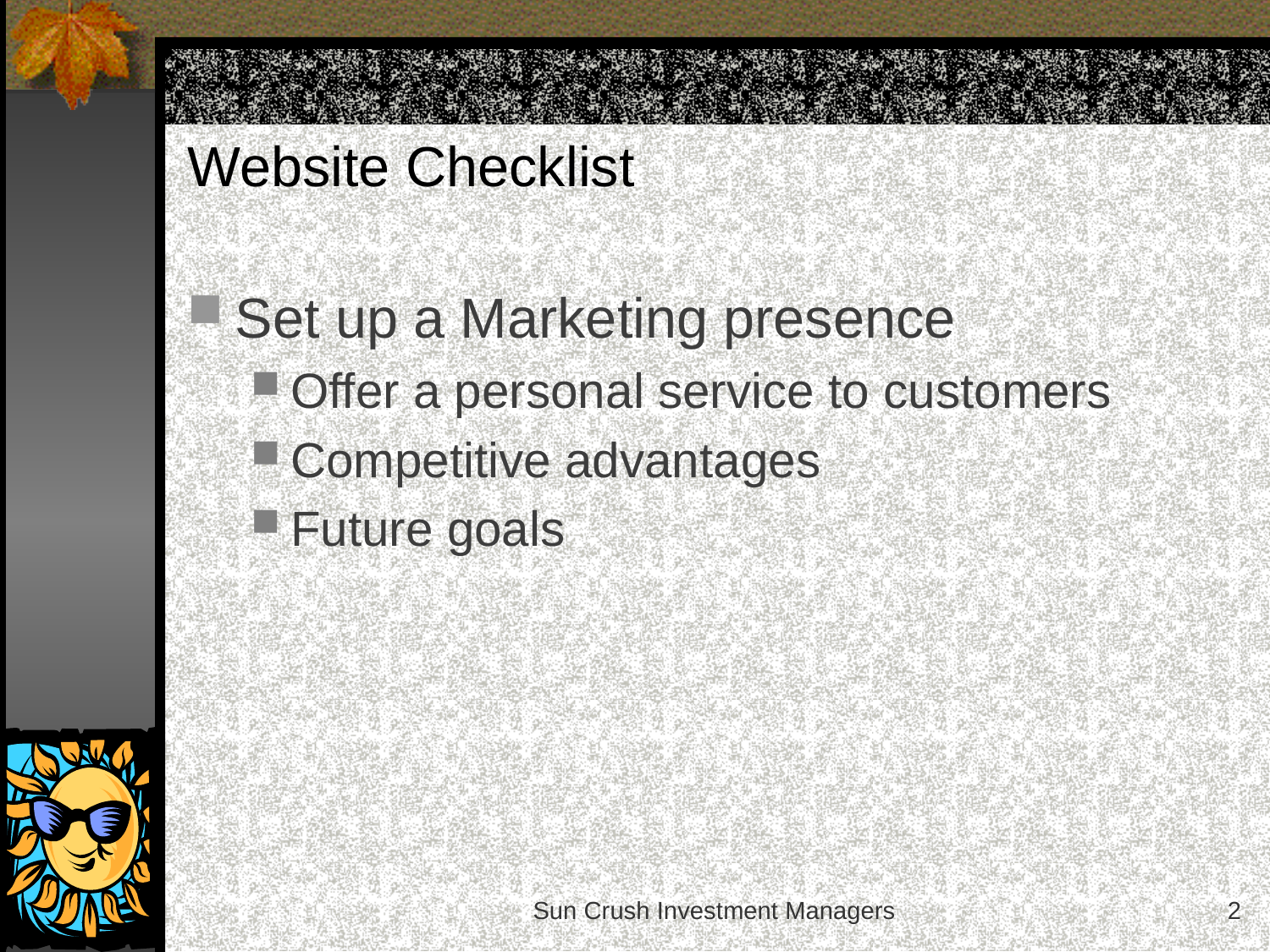

# Website Checklist
Set up a Marketing presence
Offer a personal service to customers
Competitive advantages
Future goals
Sun Crush Investment Managers
2